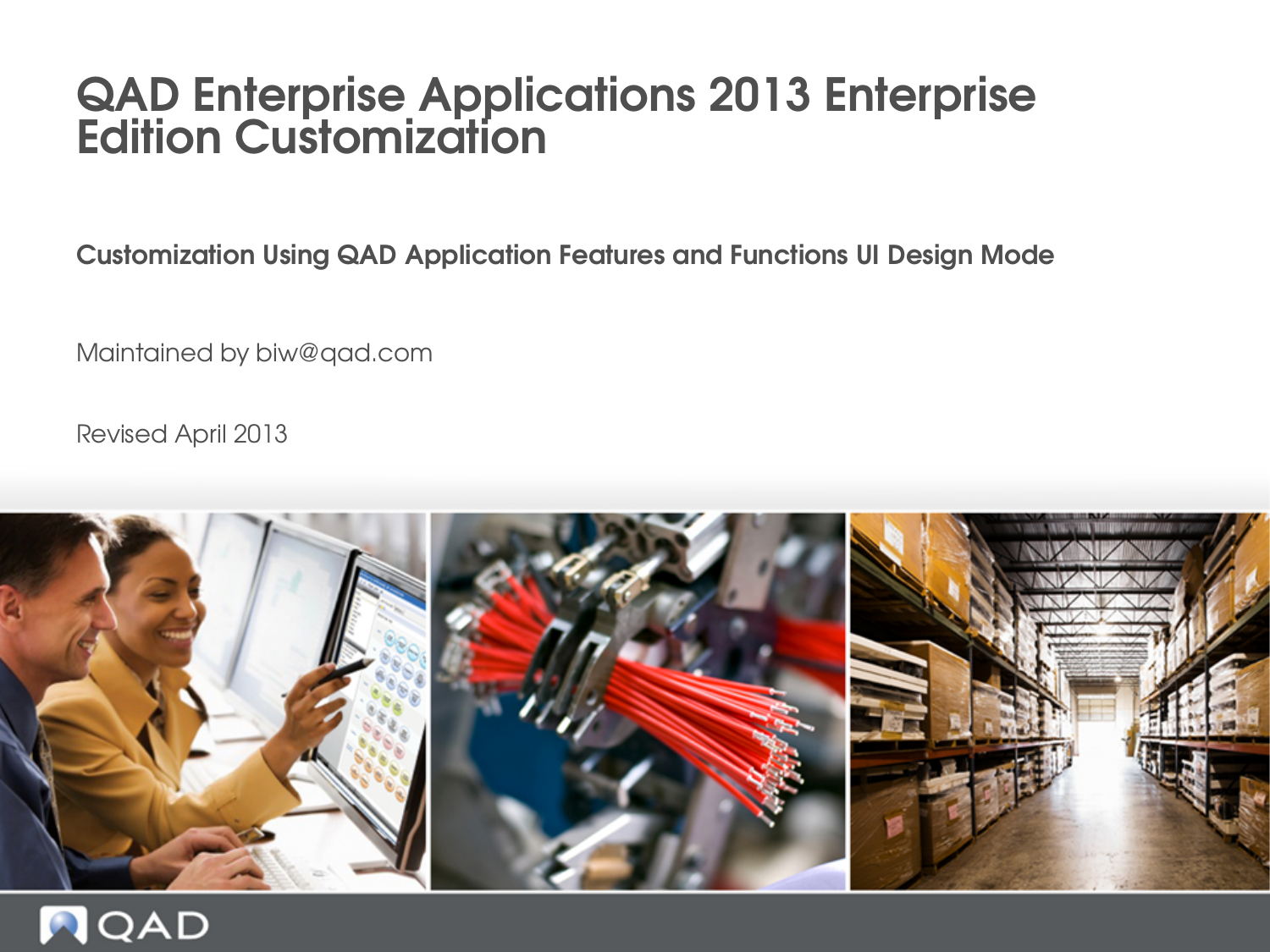

# QAD Enterprise Applications 2013 Enterprise Edition Customization
Customization Using QAD Application Features and Functions UI Design Mode
Maintained by biw@qad.com
Revised April 2013